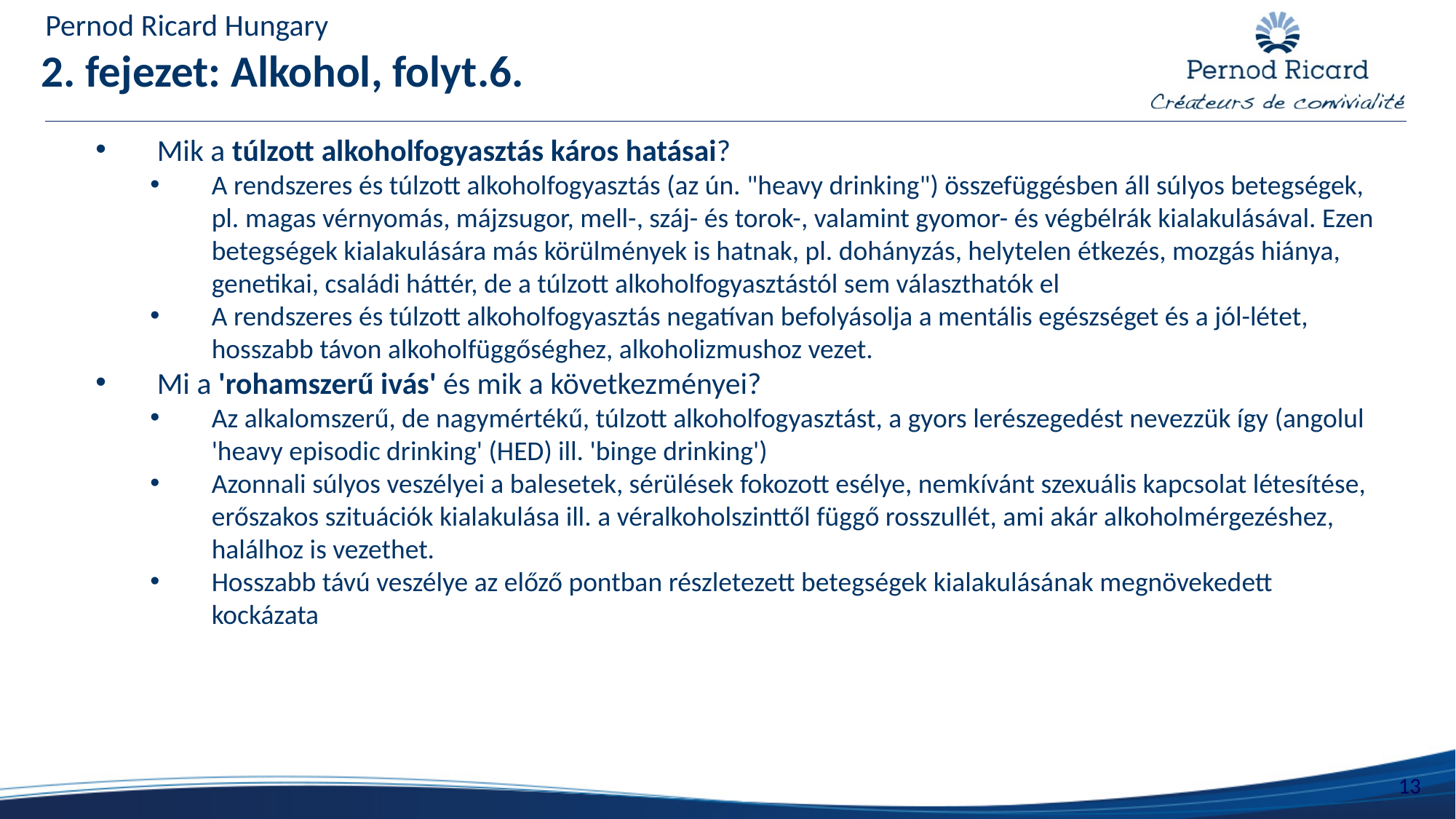

Pernod Ricard Hungary
# 2. fejezet: Alkohol, folyt.6.
Mik a túlzott alkoholfogyasztás káros hatásai?
A rendszeres és túlzott alkoholfogyasztás (az ún. "heavy drinking") összefüggésben áll súlyos betegségek, pl. magas vérnyomás, májzsugor, mell-, száj- és torok-, valamint gyomor- és végbélrák kialakulásával. Ezen betegségek kialakulására más körülmények is hatnak, pl. dohányzás, helytelen étkezés, mozgás hiánya, genetikai, családi háttér, de a túlzott alkoholfogyasztástól sem választhatók el
A rendszeres és túlzott alkoholfogyasztás negatívan befolyásolja a mentális egészséget és a jól-létet, hosszabb távon alkoholfüggőséghez, alkoholizmushoz vezet.
Mi a 'rohamszerű ivás' és mik a következményei?
Az alkalomszerű, de nagymértékű, túlzott alkoholfogyasztást, a gyors lerészegedést nevezzük így (angolul 'heavy episodic drinking' (HED) ill. 'binge drinking')
Azonnali súlyos veszélyei a balesetek, sérülések fokozott esélye, nemkívánt szexuális kapcsolat létesítése, erőszakos szituációk kialakulása ill. a véralkoholszinttől függő rosszullét, ami akár alkoholmérgezéshez, halálhoz is vezethet.
Hosszabb távú veszélye az előző pontban részletezett betegségek kialakulásának megnövekedett kockázata
13
13